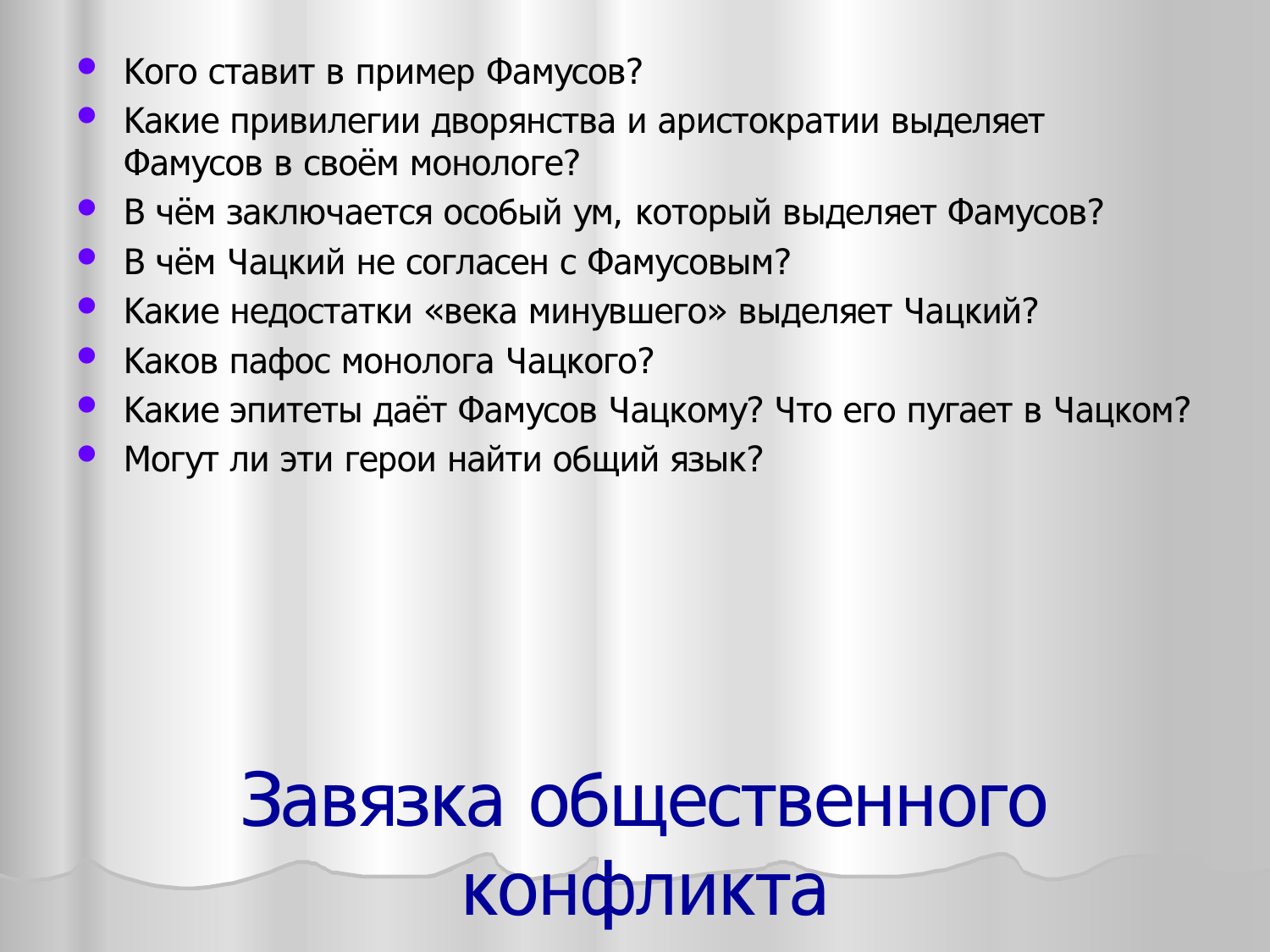

Кого ставит в пример Фамусов?
Какие привилегии дворянства и аристократии выделяет Фамусов в своём монологе?
В чём заключается особый ум, который выделяет Фамусов?
В чём Чацкий не согласен с Фамусовым?
Какие недостатки «века минувшего» выделяет Чацкий?
Каков пафос монолога Чацкого?
Какие эпитеты даёт Фамусов Чацкому? Что его пугает в Чацком?
Могут ли эти герои найти общий язык?
# Завязка общественного конфликта